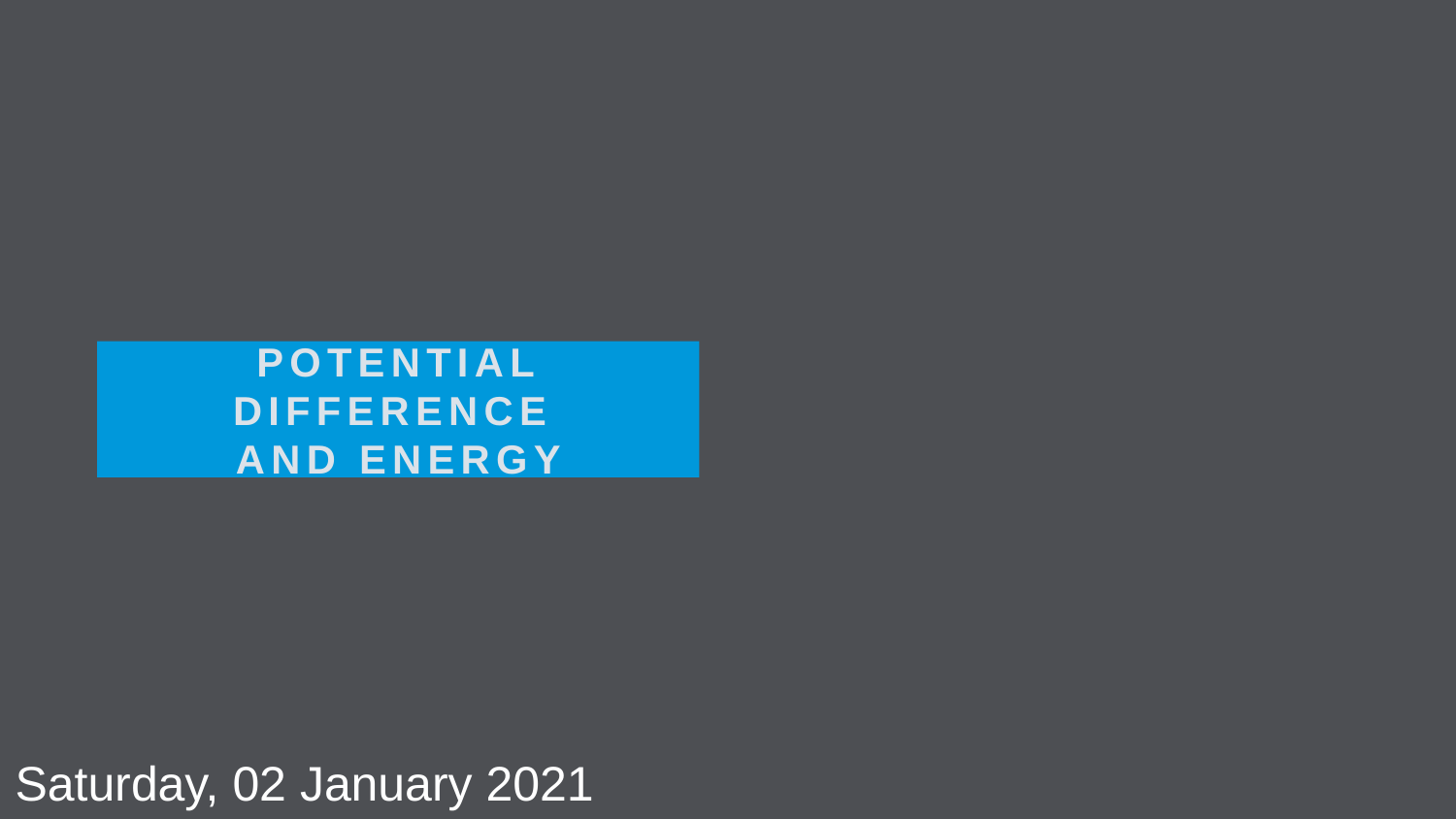

POTENTIAL DIFFERENCE
AND ENERGY
Saturday, 02 January 2021